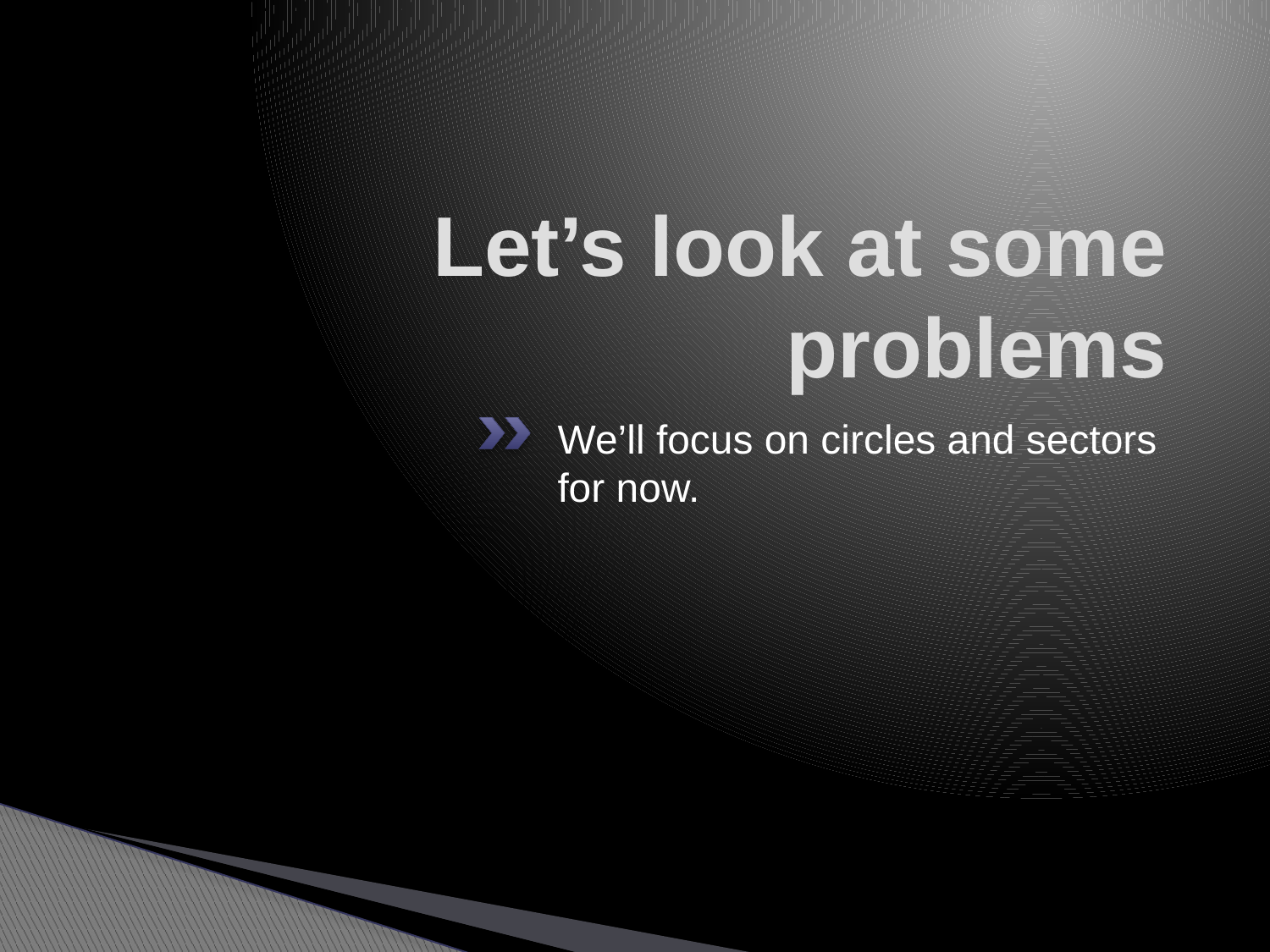

# Let’s look at some problems
We’ll focus on circles and sectors for now.